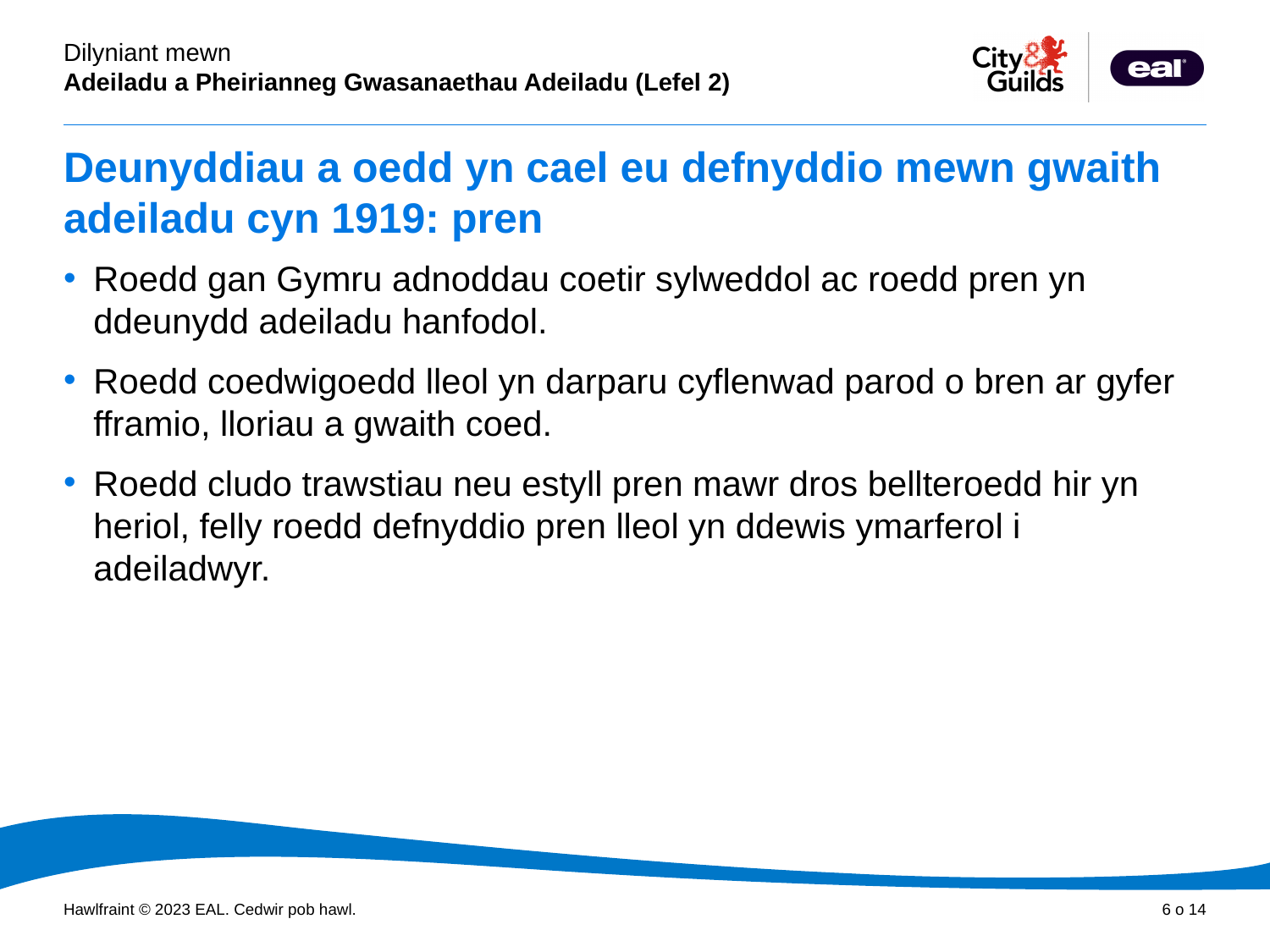

Deunyddiau a oedd yn cael eu defnyddio mewn gwaith adeiladu cyn 1919: pren
Roedd gan Gymru adnoddau coetir sylweddol ac roedd pren yn ddeunydd adeiladu hanfodol.
Roedd coedwigoedd lleol yn darparu cyflenwad parod o bren ar gyfer fframio, lloriau a gwaith coed.
Roedd cludo trawstiau neu estyll pren mawr dros bellteroedd hir yn heriol, felly roedd defnyddio pren lleol yn ddewis ymarferol i adeiladwyr.